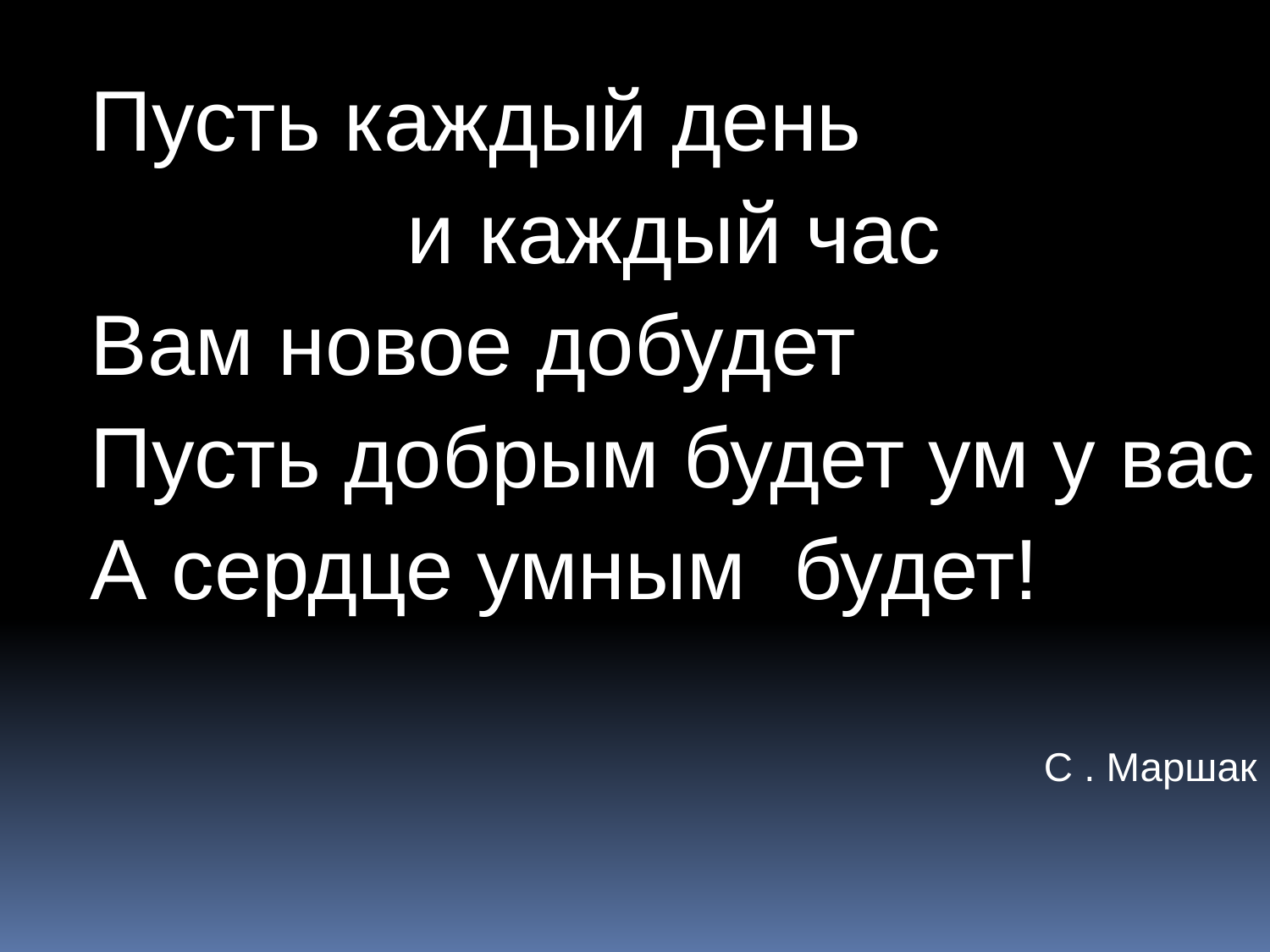

Пусть каждый день
 и каждый час
Вам новое добудет
Пусть добрым будет ум у вас
А сердце умным  будет!

С . Маршак